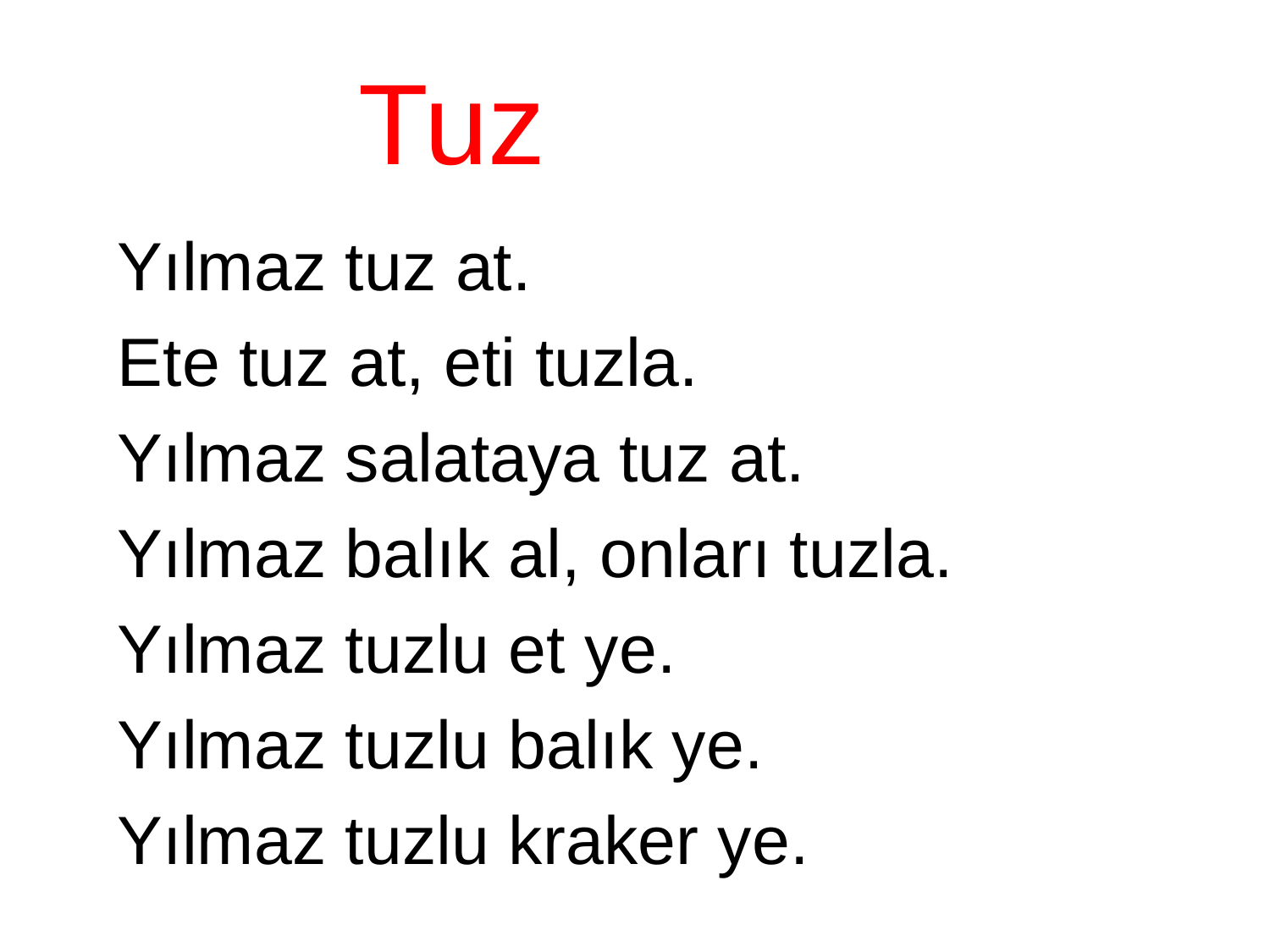

Tuz
Yılmaz tuz at.
Ete tuz at, eti tuzla.
Yılmaz salataya tuz at.
Yılmaz balık al, onları tuzla.
Yılmaz tuzlu et ye.
Yılmaz tuzlu balık ye.
Yılmaz tuzlu kraker ye.